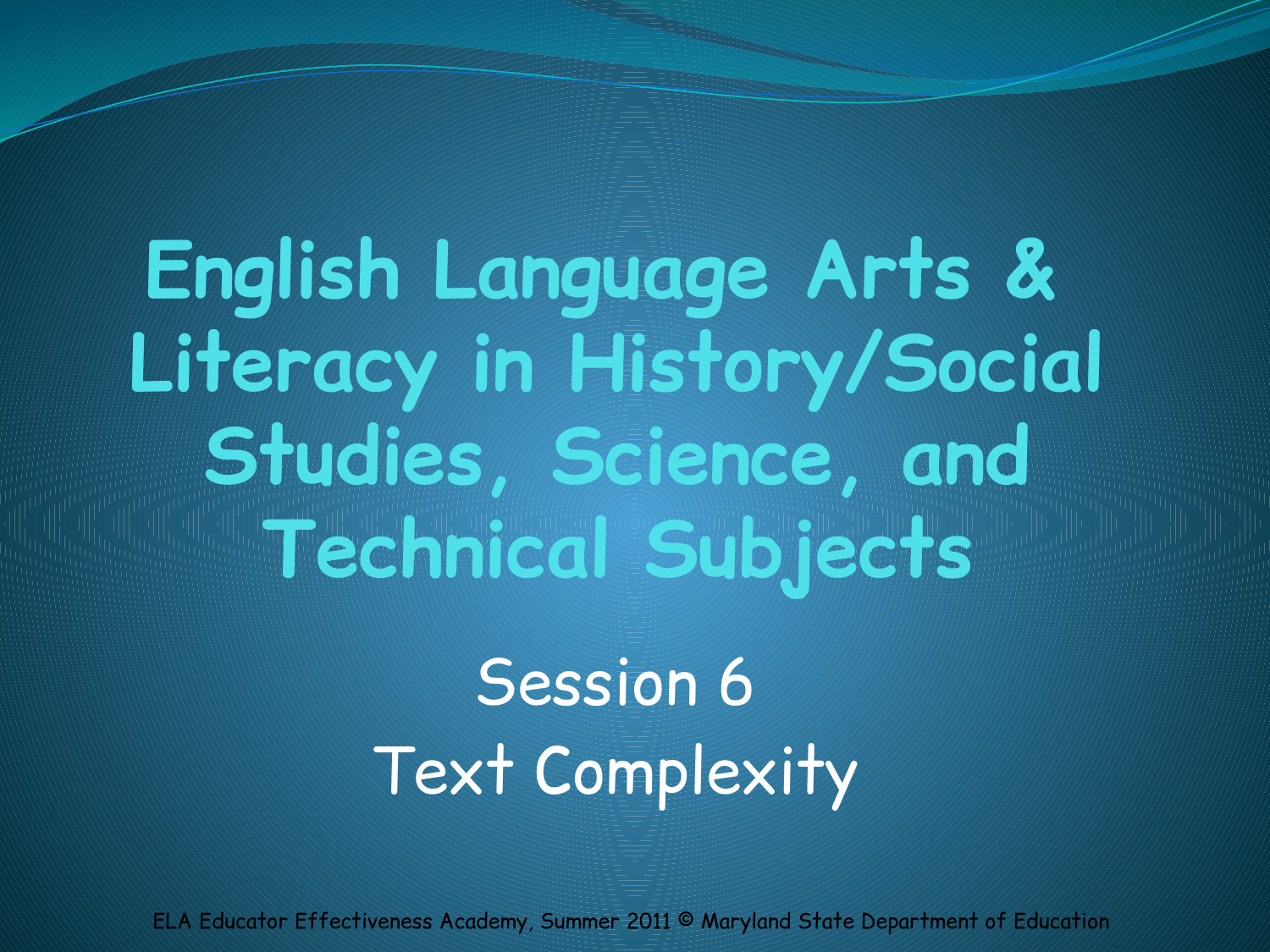

# English Language Arts & Literacy in History/Social Studies, Science, and Technical Subjects
Session 6
Text Complexity

ELA Educator Effectiveness Academy, Summer 2011 © Maryland State Department of Education